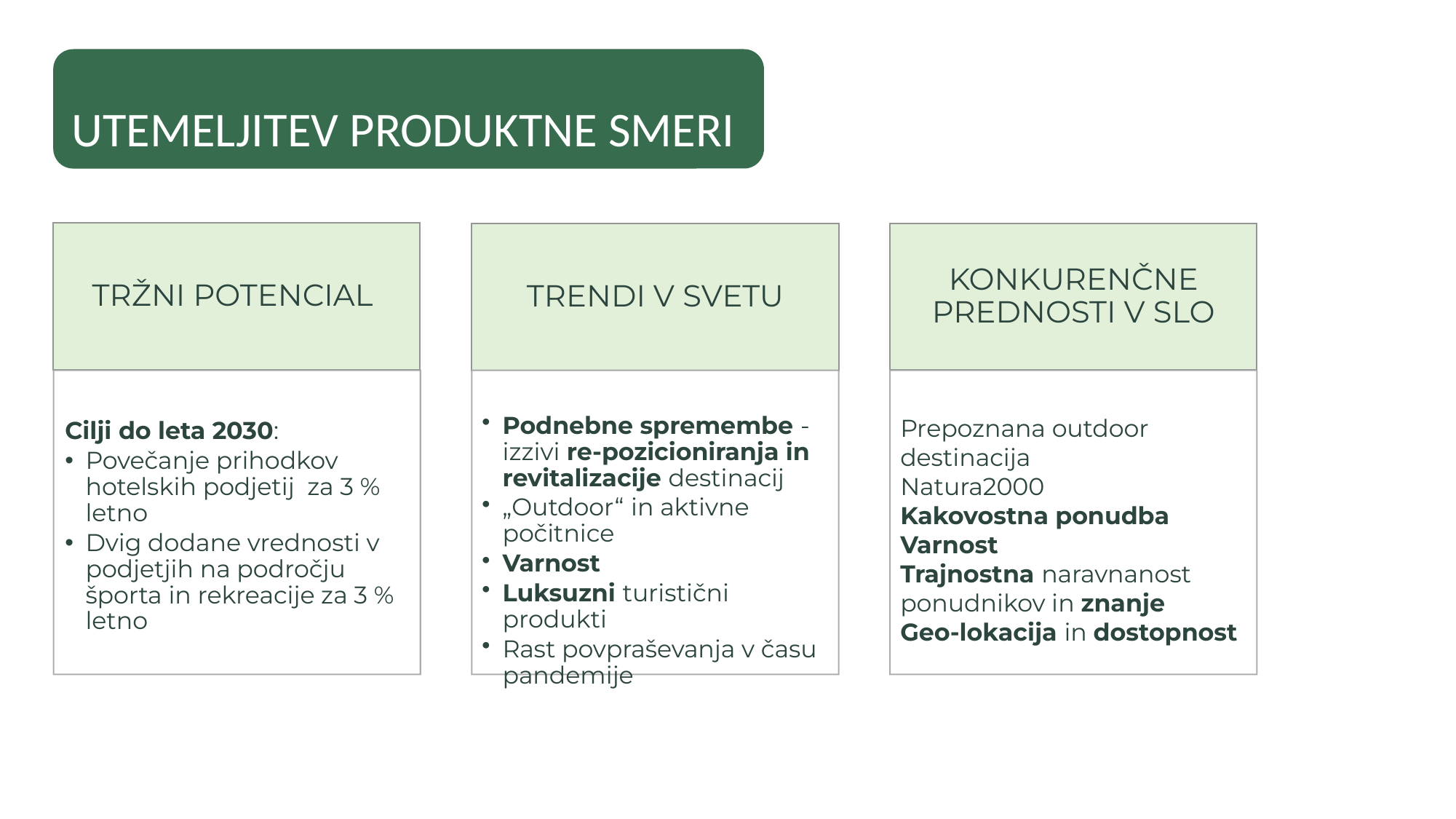

UTEMELJITEV PRODUKTNE SMERI
TRŽNI POTENCIAL

Cilji do leta 2030:
Povečanje prihodkov hotelskih podjetij  za 3 % letno
Dvig dodane vrednosti v podjetjih na področju športa in rekreacije za 3 % letno
TRENDI V SVETU

Podnebne spremembe - izzivi re-pozicioniranja in revitalizacije destinacij
„Outdoor“ in aktivne počitnice
Varnost
Luksuzni turistični produkti
Rast povpraševanja v času pandemije
KONKURENČNE PREDNOSTI V SLO

Prepoznana outdoor destinacija
Natura2000
Kakovostna ponudba
Varnost
Trajnostna naravnanost ponudnikov in znanje
Geo-lokacija in dostopnost